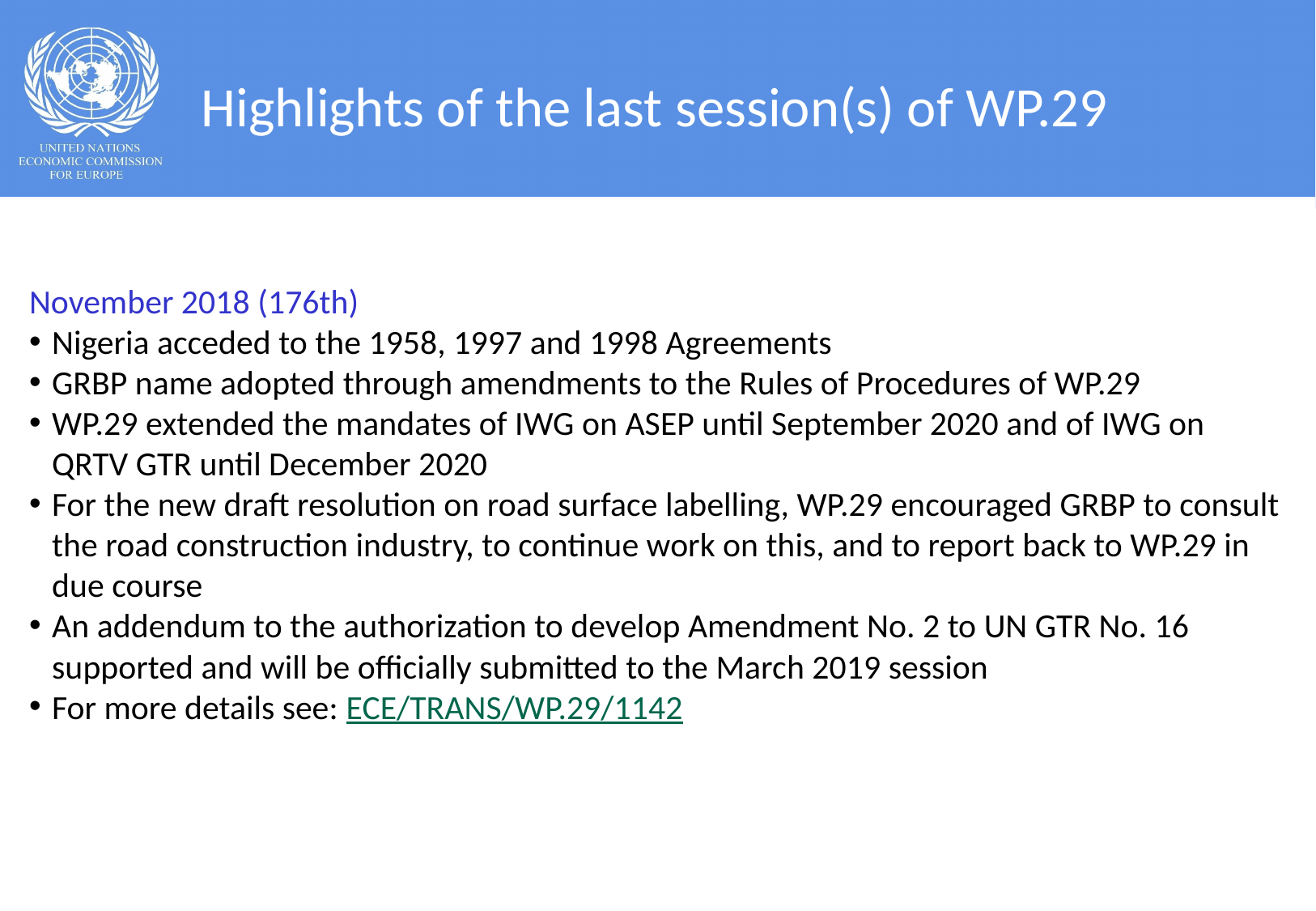

# Highlights of the last session(s) of WP.29
November 2018 (176th)
Nigeria acceded to the 1958, 1997 and 1998 Agreements
GRBP name adopted through amendments to the Rules of Procedures of WP.29
WP.29 extended the mandates of IWG on ASEP until September 2020 and of IWG on QRTV GTR until December 2020
For the new draft resolution on road surface labelling, WP.29 encouraged GRBP to consult the road construction industry, to continue work on this, and to report back to WP.29 in due course
An addendum to the authorization to develop Amendment No. 2 to UN GTR No. 16 supported and will be officially submitted to the March 2019 session
For more details see: ECE/TRANS/WP.29/1142